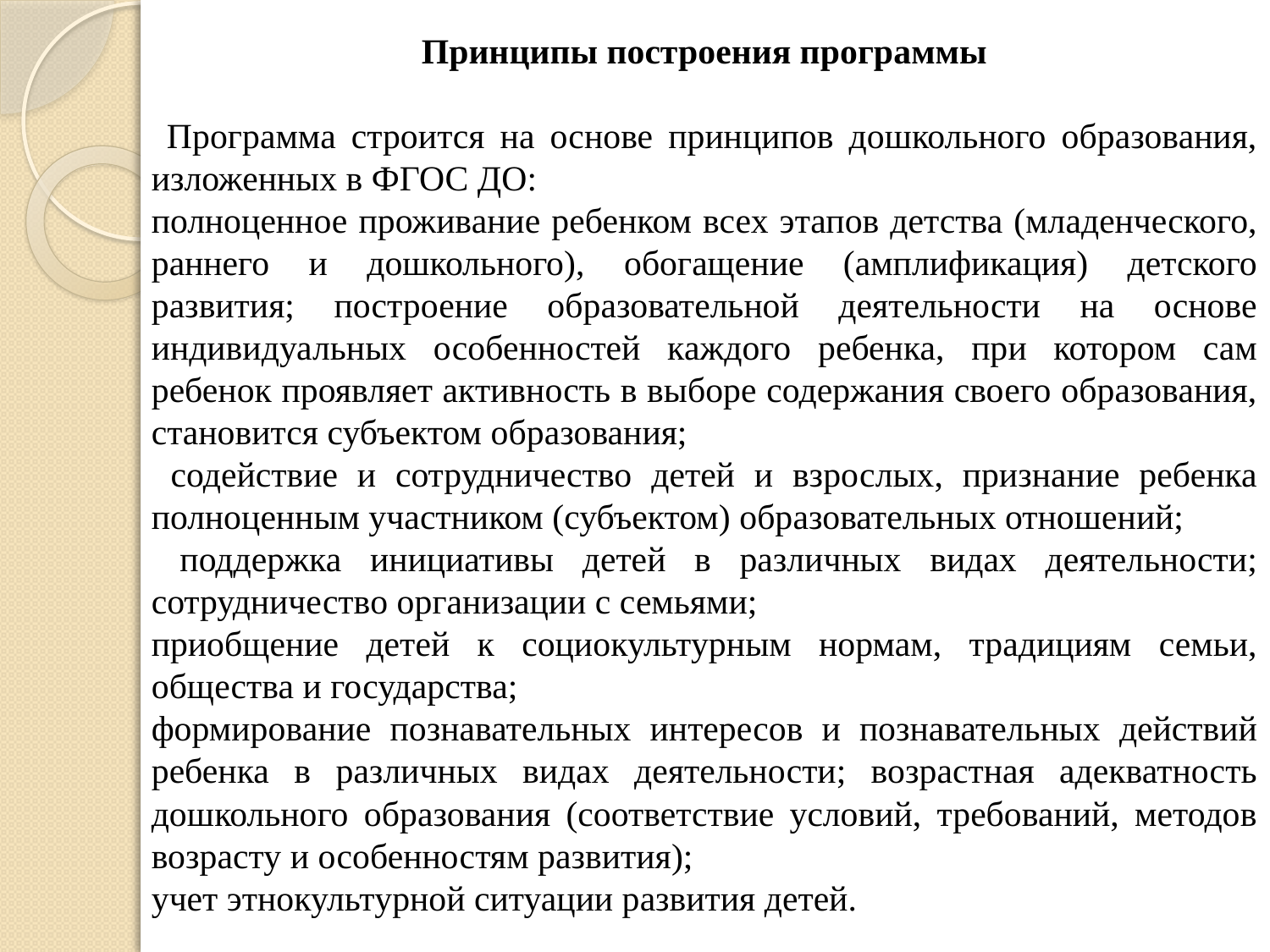

Принципы построения программы

 Программа строится на основе принципов дошкольного образования, изложенных в ФГОС ДО:
полноценное проживание ребенком всех этапов детства (младенческого, раннего и дошкольного), обогащение (амплификация) детского развития; построение образовательной деятельности на основе индивидуальных особенностей каждого ребенка, при котором сам ребенок проявляет активность в выборе содержания своего образования, становится субъектом образования;
 содействие и сотрудничество детей и взрослых, признание ребенка полноценным участником (субъектом) образовательных отношений;
 поддержка инициативы детей в различных видах деятельности; сотрудничество организации с семьями;
приобщение детей к социокультурным нормам, традициям семьи, общества и государства;
формирование познавательных интересов и познавательных действий ребенка в различных видах деятельности; возрастная адекватность дошкольного образования (соответствие условий, требований, методов возрасту и особенностям развития);
учет этнокультурной ситуации развития детей.